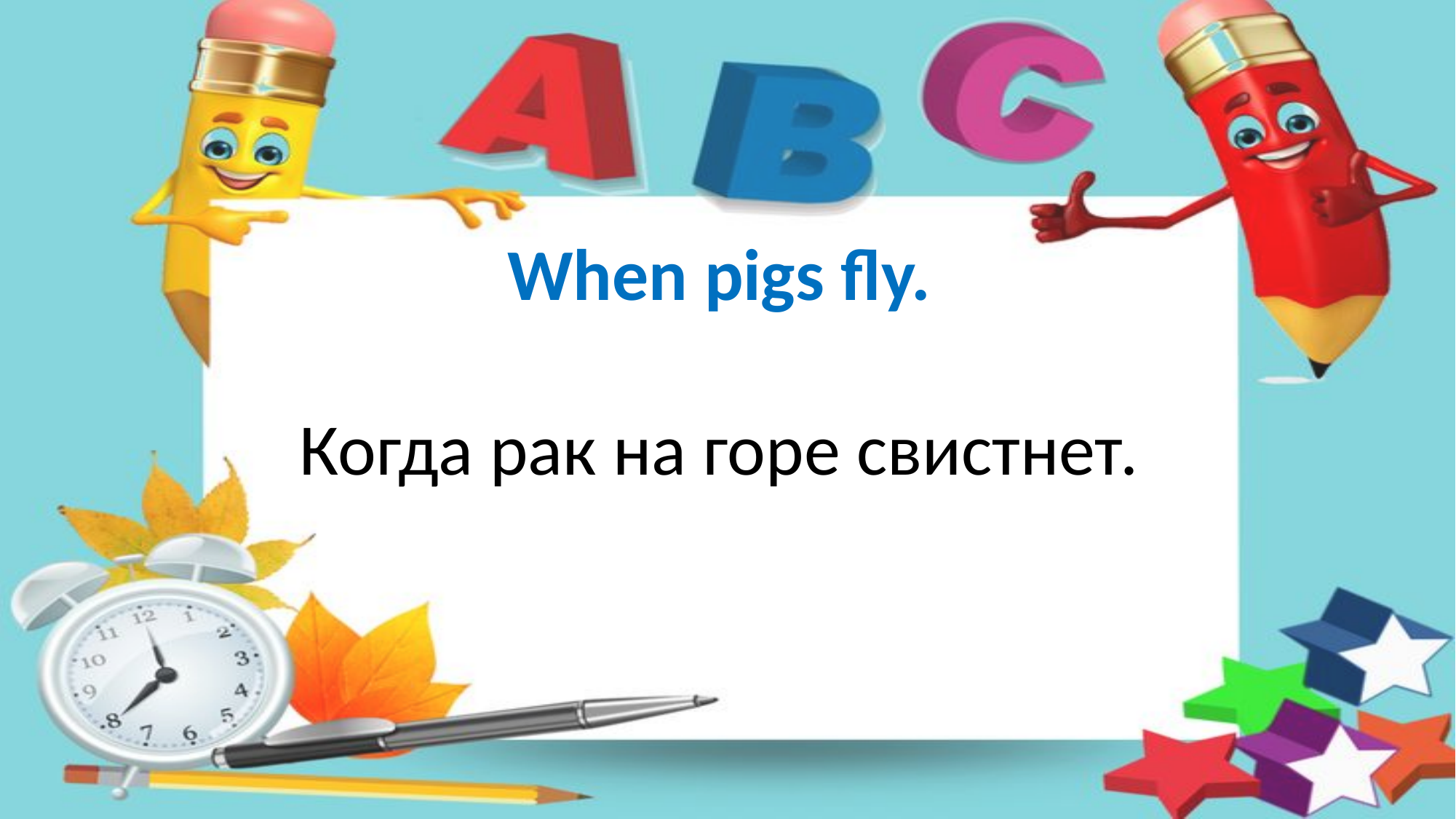

When pigs fly.

Когда рак на горе свистнет.